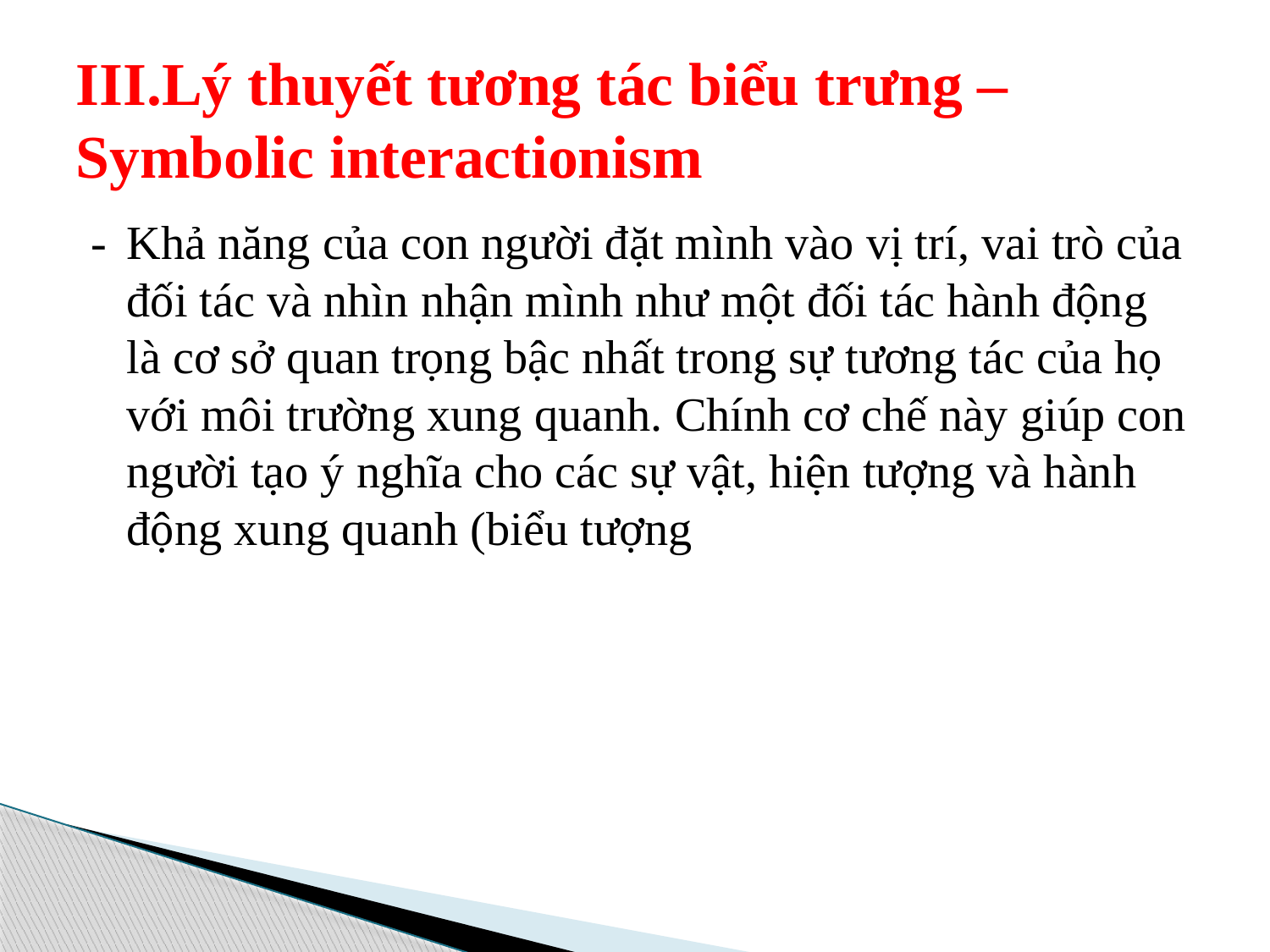

# III.Lý thuyết tương tác biểu trưng – Symbolic interactionism
-	Khả năng của con người đặt mình vào vị trí, vai trò của đối tác và nhìn nhận mình như một đối tác hành động là cơ sở quan trọng bậc nhất trong sự tương tác của họ với môi trường xung quanh. Chính cơ chế này giúp con người tạo ý nghĩa cho các sự vật, hiện tượng và hành động xung quanh (biểu tượng